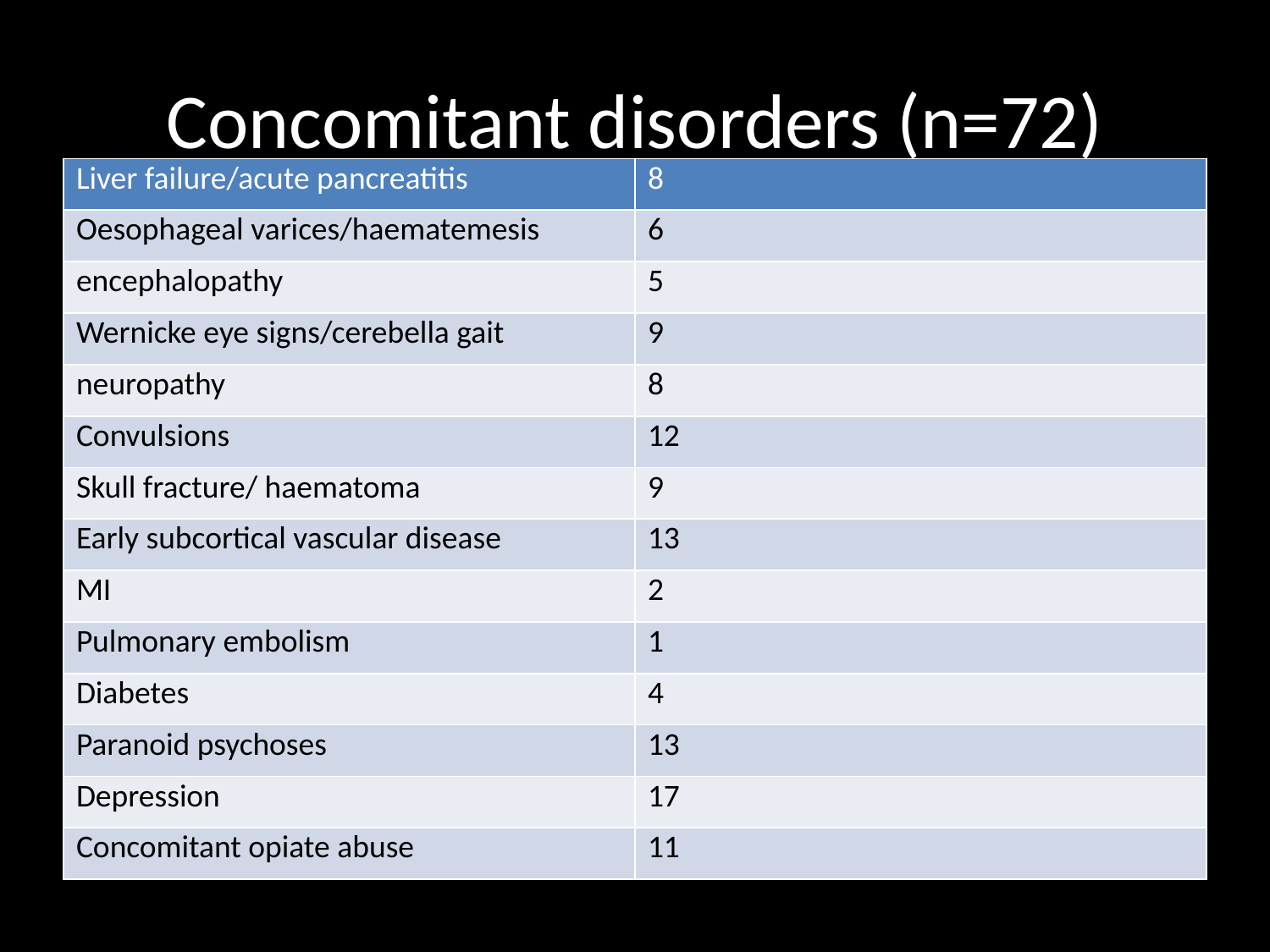

# Concomitant disorders (n=72)
| Liver failure/acute pancreatitis | 8 |
| --- | --- |
| Oesophageal varices/haematemesis | 6 |
| encephalopathy | 5 |
| Wernicke eye signs/cerebella gait | 9 |
| neuropathy | 8 |
| Convulsions | 12 |
| Skull fracture/ haematoma | 9 |
| Early subcortical vascular disease | 13 |
| MI | 2 |
| Pulmonary embolism | 1 |
| Diabetes | 4 |
| Paranoid psychoses | 13 |
| Depression | 17 |
| Concomitant opiate abuse | 11 |